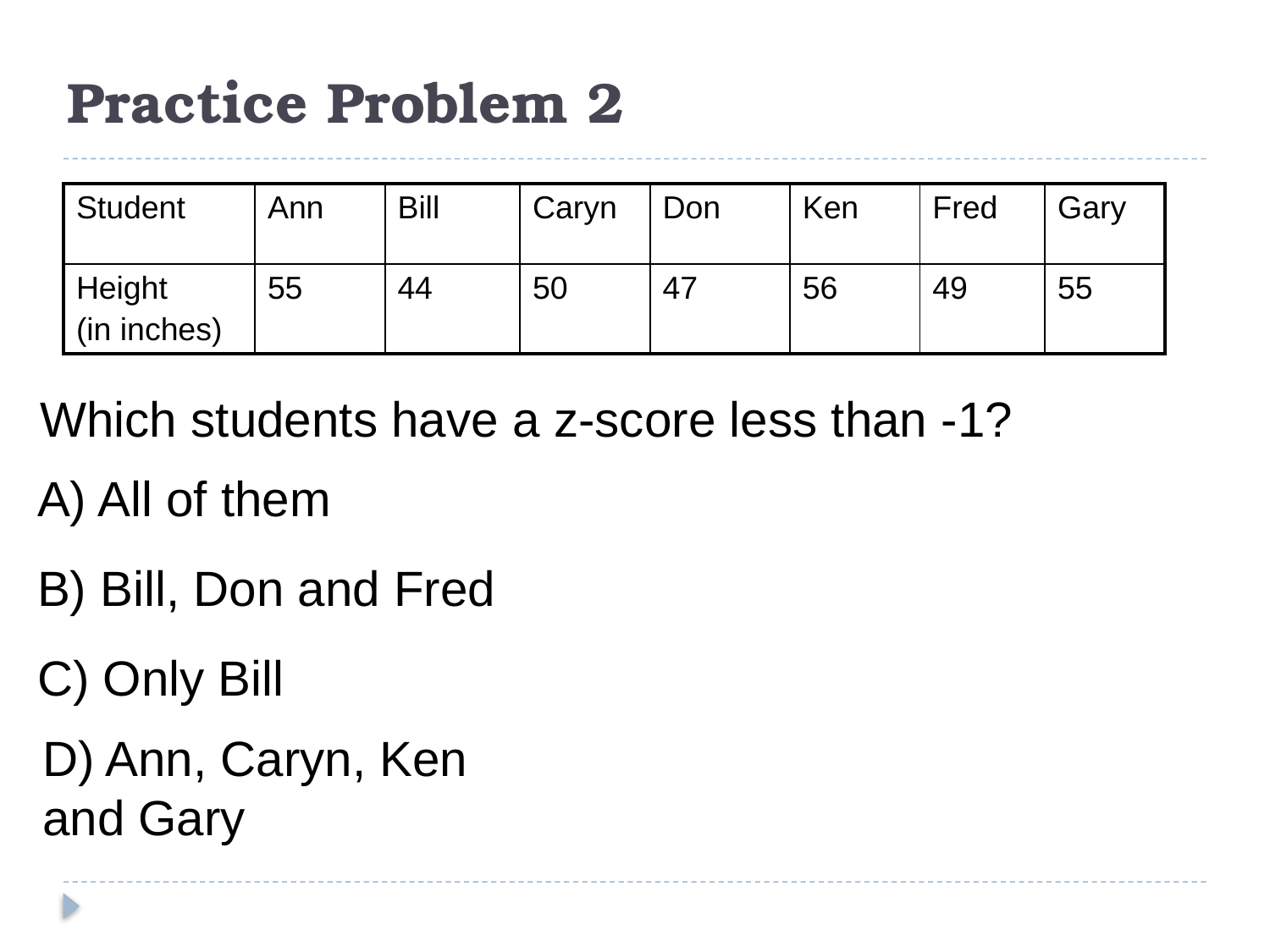

# Practice Problem 2
| Student | Ann | Bill | Caryn | Don | Ken | Fred | Gary |
| --- | --- | --- | --- | --- | --- | --- | --- |
| Height (in inches) | 55 | 44 | 50 | 47 | 56 | 49 | 55 |
  Which students have a z-score less than -1?
A) All of them
B) Bill, Don and Fred
C) Only Bill
D) Ann, Caryn, Ken and Gary